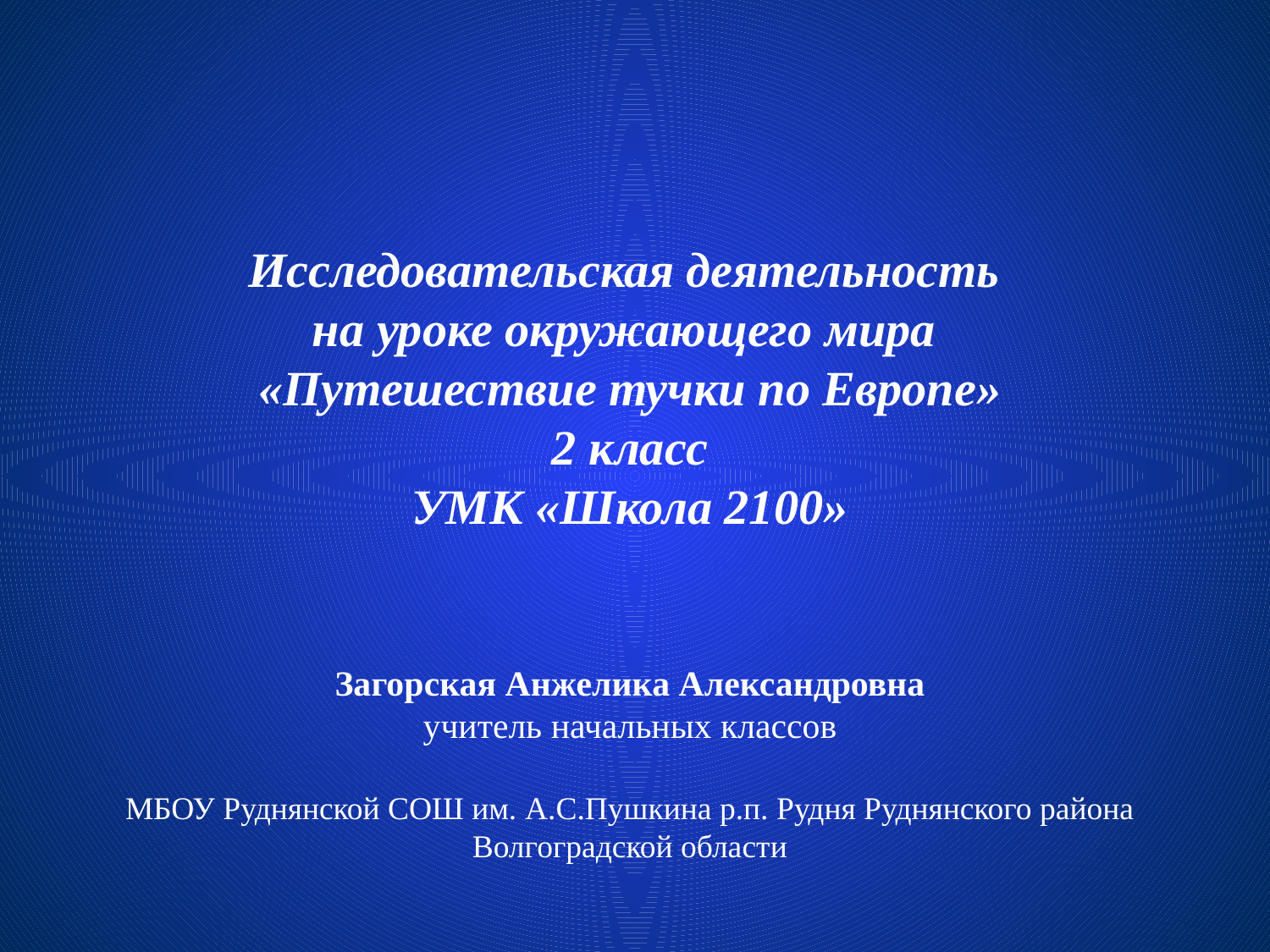

Исследовательская деятельность
на уроке окружающего мира
«Путешествие тучки по Европе»
2 класс
УМК «Школа 2100»

Загорская Анжелика Александровна
учитель начальных классов

МБОУ Руднянской СОШ им. А.С.Пушкина р.п. Рудня Руднянского района
Волгоградской области